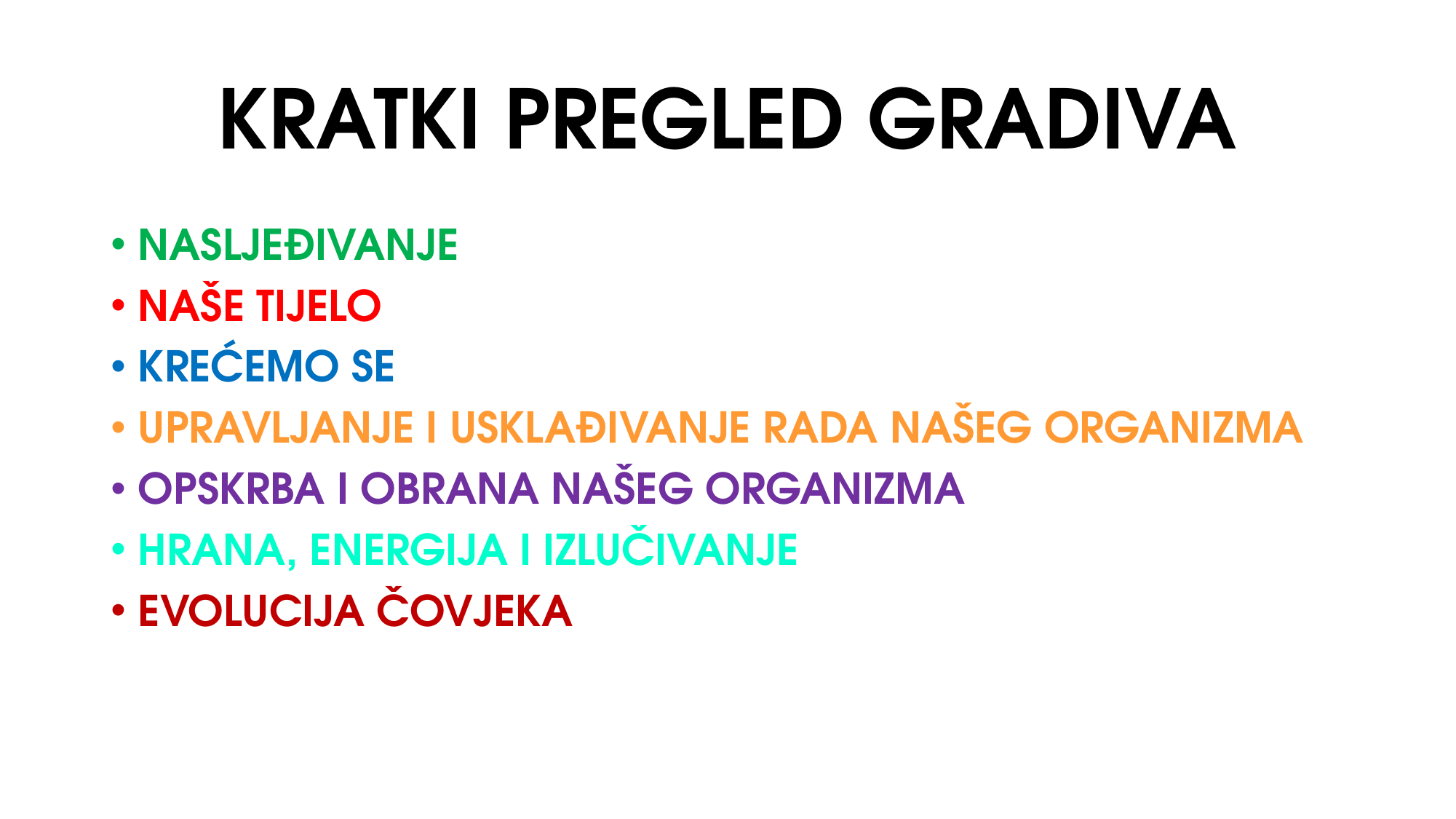

# KRATKI PREGLED GRADIVA
NASLJEĐIVANJE
NAŠE TIJELO
KREĆEMO SE
UPRAVLJANJE I USKLAĐIVANJE RADA NAŠEG ORGANIZMA
OPSKRBA I OBRANA NAŠEG ORGANIZMA
HRANA, ENERGIJA I IZLUČIVANJE
EVOLUCIJA ČOVJEKA